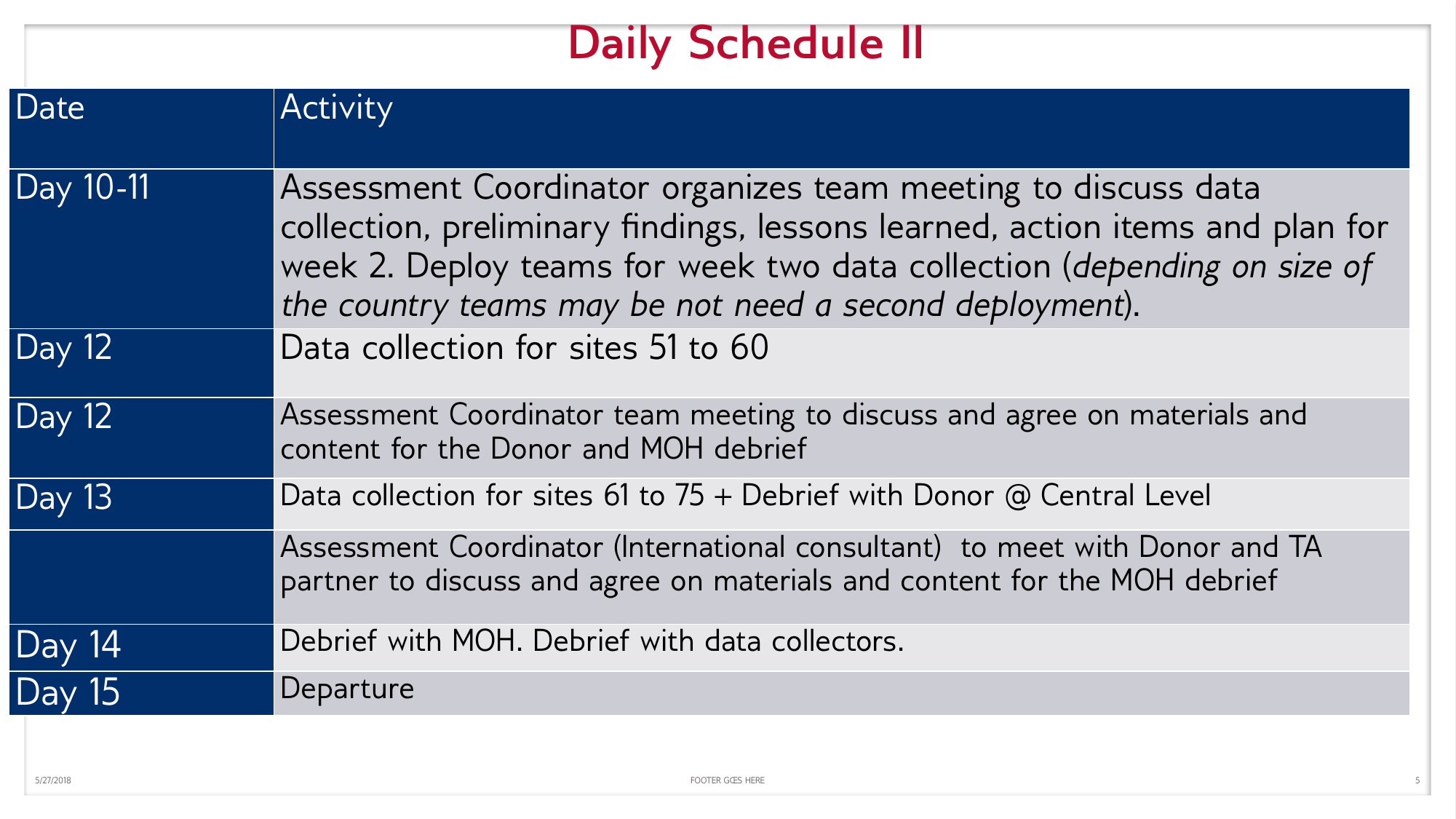

5/27/2018
FOOTER GOES HERE
5
# Daily Schedule II
| Date | Activity |
| --- | --- |
| Day 10-11 | Assessment Coordinator organizes team meeting to discuss data collection, preliminary findings, lessons learned, action items and plan for week 2. Deploy teams for week two data collection (depending on size of the country teams may be not need a second deployment). |
| Day 12 | Data collection for sites 51 to 60 |
| Day 12 | Assessment Coordinator team meeting to discuss and agree on materials and content for the Donor and MOH debrief |
| Day 13 | Data collection for sites 61 to 75 + Debrief with Donor @ Central Level |
|  | Assessment Coordinator (International consultant) to meet with Donor and TA partner to discuss and agree on materials and content for the MOH debrief |
| Day 14 | Debrief with MOH. Debrief with data collectors. |
| Day 15 | Departure |